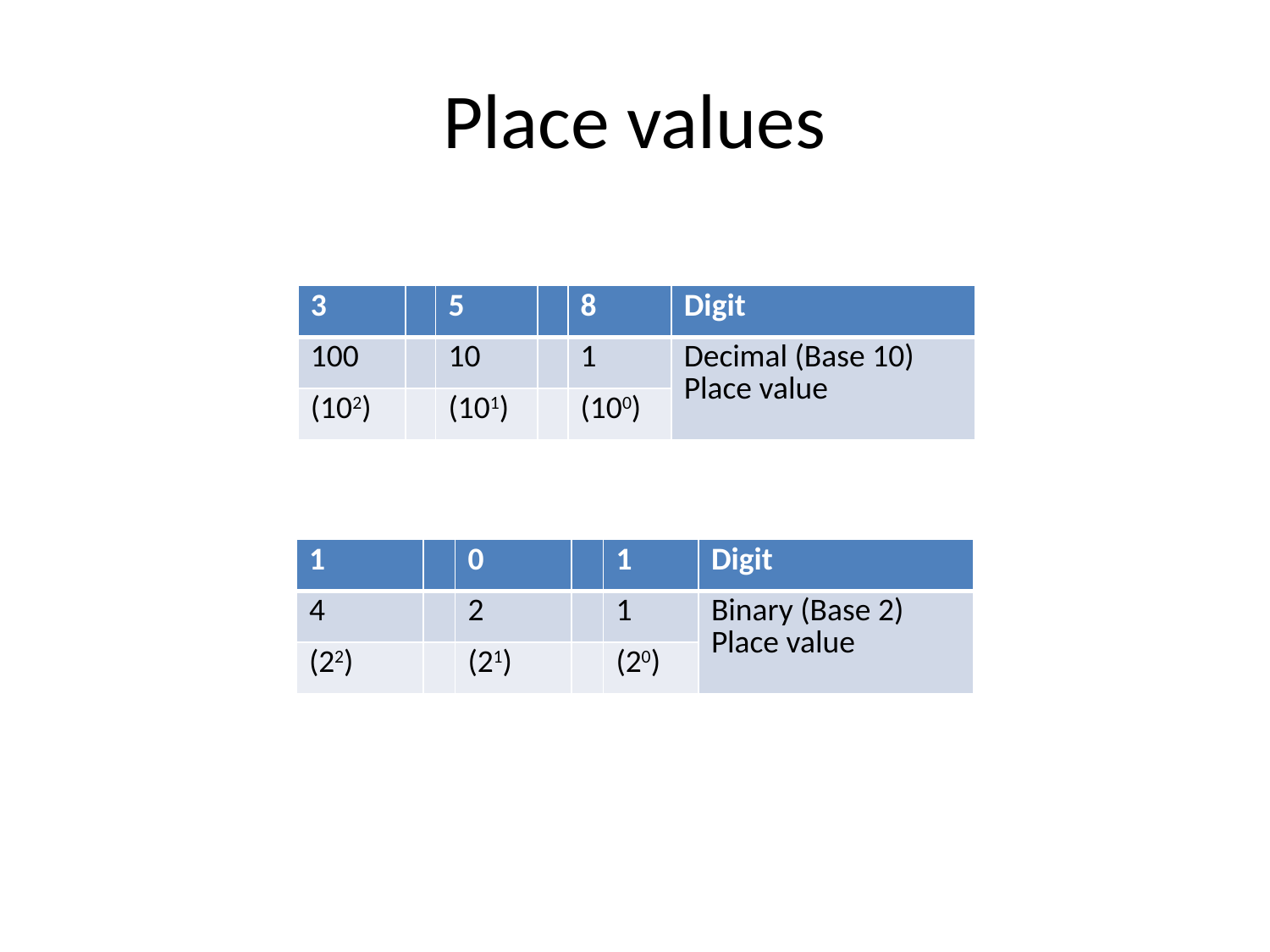

# Place values
| 3 |  | 5 |  | 8 | Digit |
| --- | --- | --- | --- | --- | --- |
| 100 |  | 10 |  | 1 | Decimal (Base 10) Place value |
| (102) |  | (101) |  | (100) |  |
| 1 |  | 0 |  | 1 | Digit |
| --- | --- | --- | --- | --- | --- |
| 4 |  | 2 |  | 1 | Binary (Base 2) Place value |
| (22) |  | (21) |  | (20) |  |